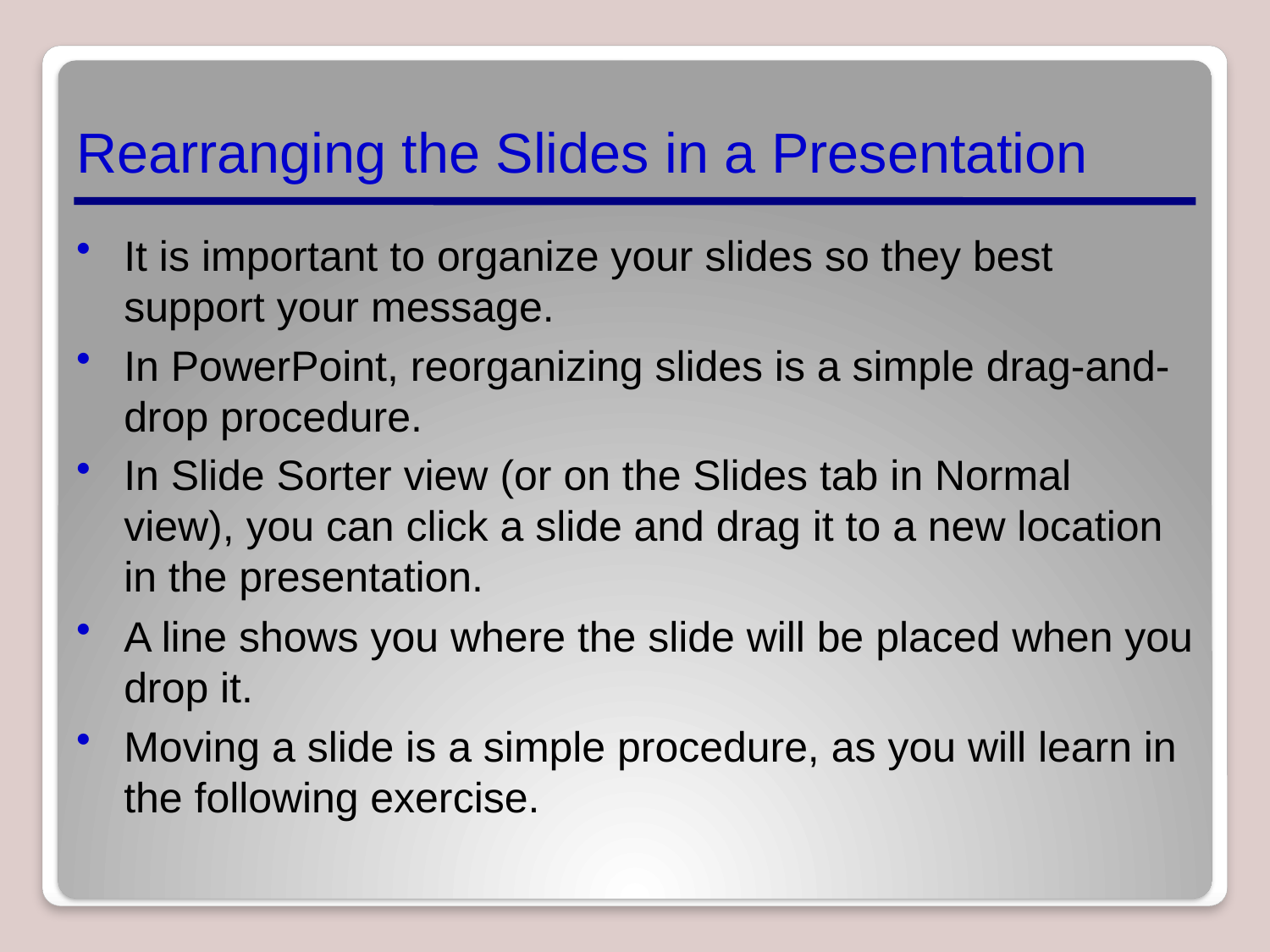

# Rearranging the Slides in a Presentation
It is important to organize your slides so they best support your message.
In PowerPoint, reorganizing slides is a simple drag-and-drop procedure.
In Slide Sorter view (or on the Slides tab in Normal view), you can click a slide and drag it to a new location in the presentation.
A line shows you where the slide will be placed when you drop it.
Moving a slide is a simple procedure, as you will learn in the following exercise.